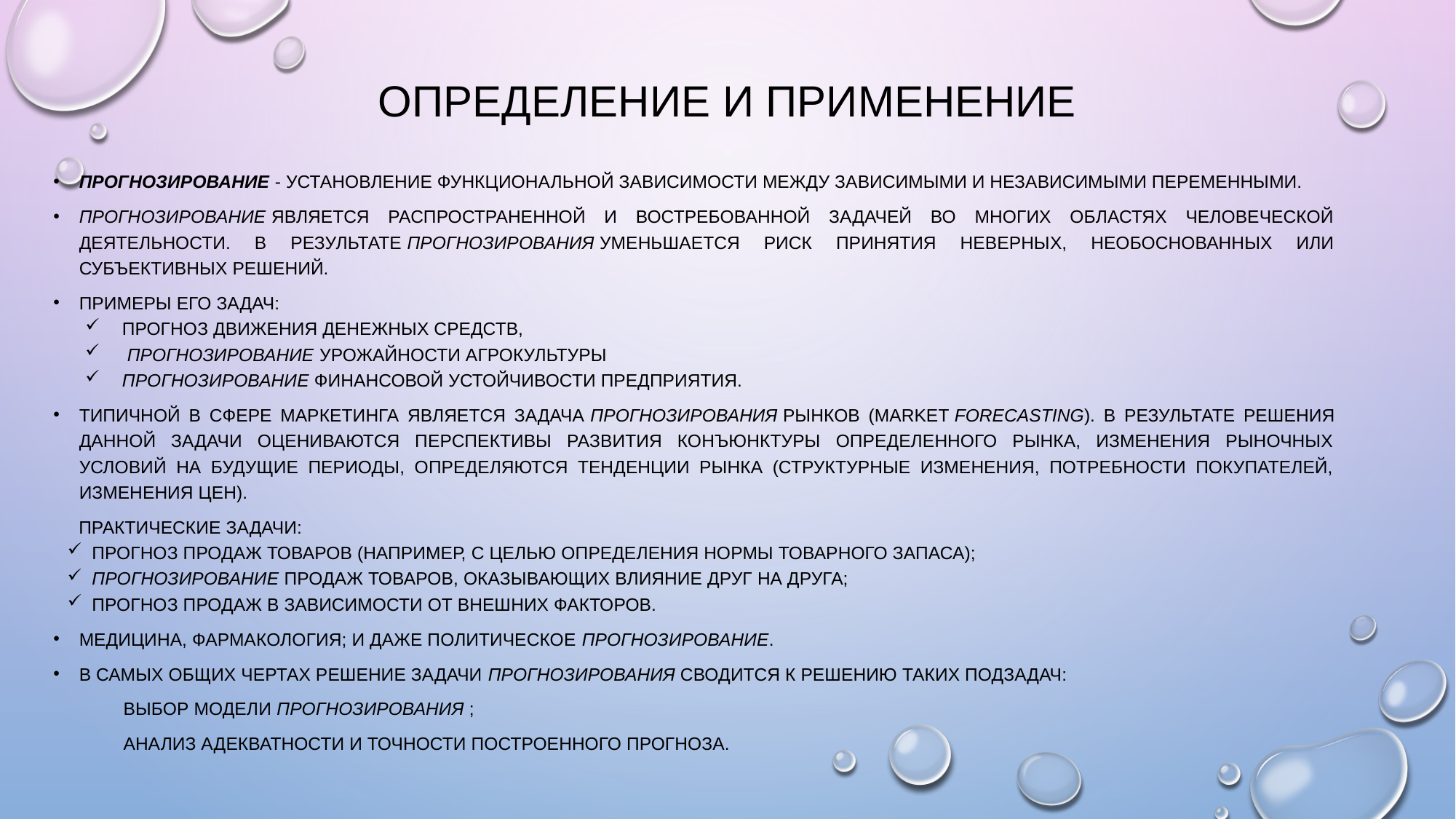

# Определение и применение
Прогнозирование - установление функциональной зависимости между зависимыми и независимыми переменными.
Прогнозирование является распространенной и востребованной задачей во многих областях человеческой деятельности. В результате прогнозирования уменьшается риск принятия неверных, необоснованных или субъективных решений.
Примеры его задач:
прогноз движения денежных средств,
 прогнозирование урожайности агрокультуры
прогнозирование финансовой устойчивости предприятия.
Типичной в сфере маркетинга является задача прогнозирования рынков (market forecasting). В результате решения данной задачи оцениваются перспективы развития конъюнктуры определенного рынка, изменения рыночных условий на будущие периоды, определяются тенденции рынка (структурные изменения, потребности покупателей, изменения цен).
     практические задачи:
прогноз продаж товаров (например, с целью определения нормы товарного запаса);
прогнозирование продаж товаров, оказывающих влияние друг на друга;
прогноз продаж в зависимости от внешних факторов.
Медицина, фармакология; и даже политическое прогнозирование.
В самых общих чертах решение задачи прогнозирования сводится к решению таких подзадач:
выбор модели прогнозирования ;
анализ адекватности и точности построенного прогноза.